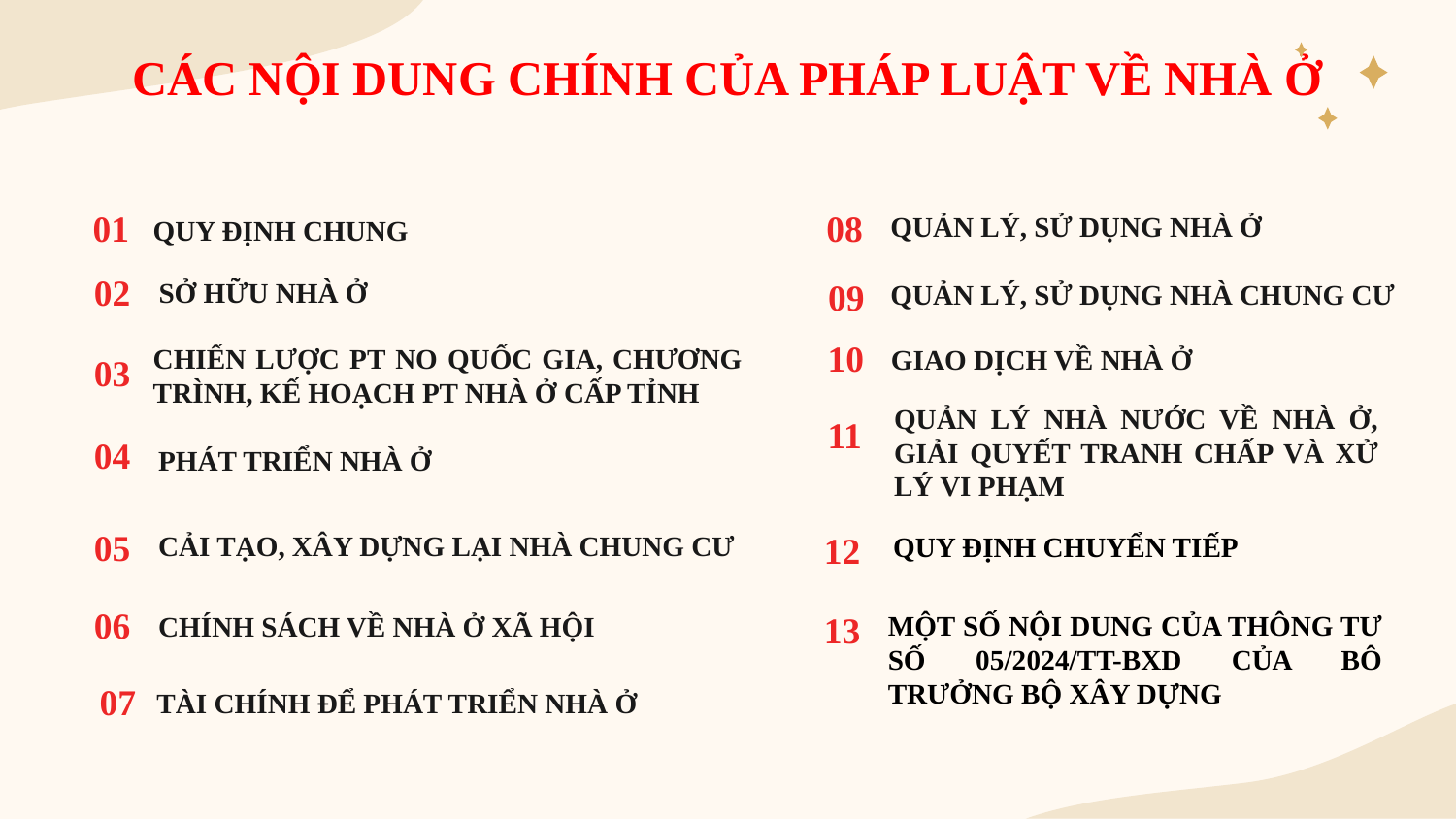

CÁC NỘI DUNG CHÍNH CỦA PHÁP LUẬT VỀ NHÀ Ở

08
01
# QUY ĐỊNH CHUNG
QUẢN LÝ, SỬ DỤNG NHÀ Ở
02
09
QUẢN LÝ, SỬ DỤNG NHÀ CHUNG CƯ
SỞ HỮU NHÀ Ở
10
GIAO DỊCH VỀ NHÀ Ở
03
CHIẾN LƯỢC PT NO QUỐC GIA, CHƯƠNG
TRÌNH, KẾ HOẠCH PT NHÀ Ở CẤP TỈNH
11
QUẢN LÝ NHÀ NƯỚC VỀ NHÀ Ở, GIẢI QUYẾT TRANH CHẤP VÀ XỬ LÝ VI PHẠM
04
PHÁT TRIỂN NHÀ Ở
05
12
CẢI TẠO, XÂY DỰNG LẠI NHÀ CHUNG CƯ
QUY ĐỊNH CHUYỂN TIẾP
06
13
MỘT SỐ NỘI DUNG CỦA THÔNG TƯ SỐ 05/2024/TT-BXD CỦA BÔ TRƯỞNG BỘ XÂY DỰNG
CHÍNH SÁCH VỀ NHÀ Ở XÃ HỘI
07
TÀI CHÍNH ĐỂ PHÁT TRIỂN NHÀ Ở